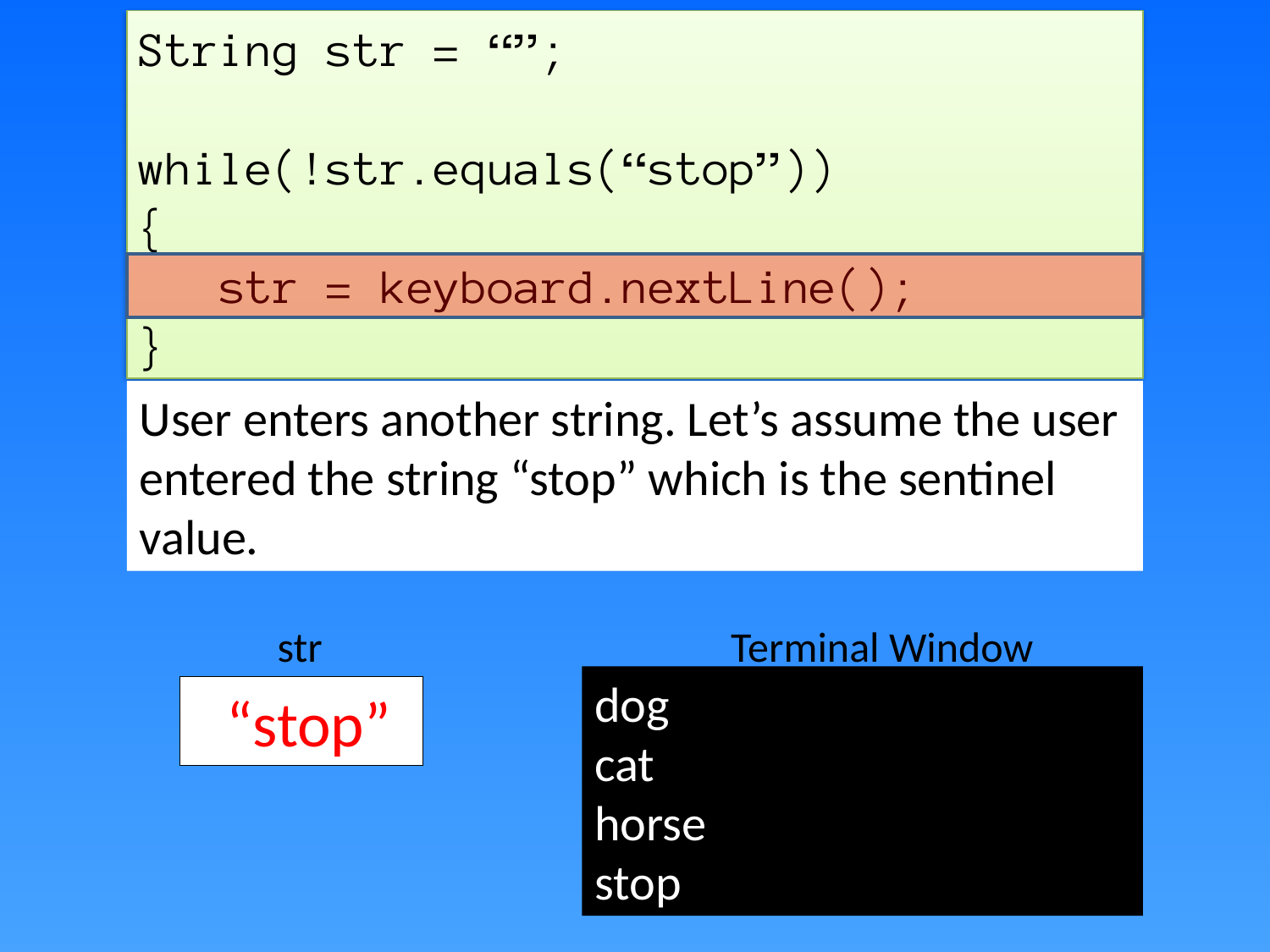

String str = “”;

while(!str.equals(“stop”))
{
   str = keyboard.nextLine();
}

User enters another string. Let’s assume the user entered the string “stop” which is the sentinel value.
str
Terminal Window
dog
cat
horse
stop
 “stop”